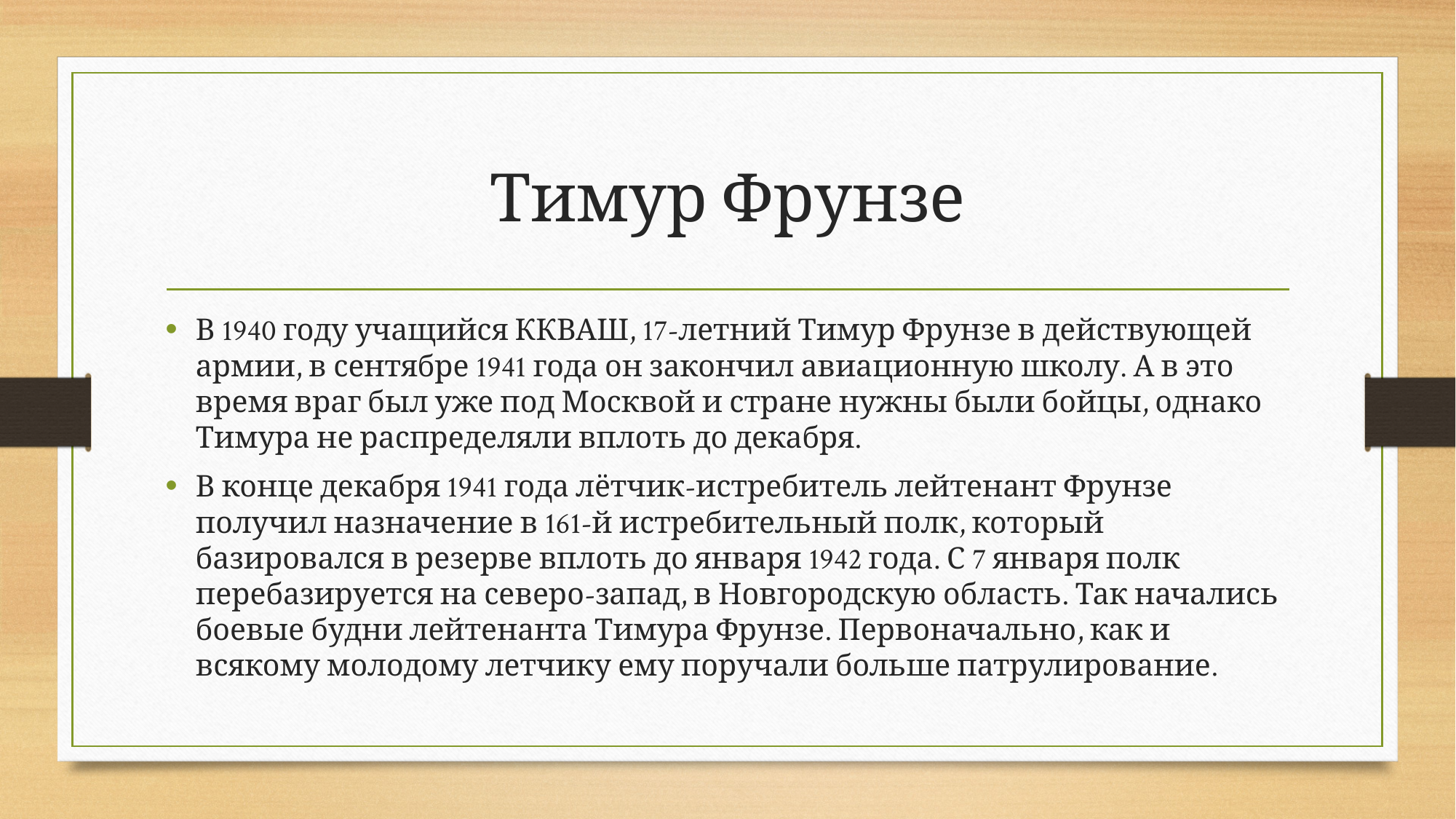

# Тимур Фрунзе
В 1940 году учащийся ККВАШ, 17-летний Тимур Фрунзе в действующей армии, в сентябре 1941 года он закончил авиационную школу. А в это время враг был уже под Москвой и стране нужны были бойцы, однако Тимура не распределяли вплоть до декабря.
В конце декабря 1941 года лётчик-истребитель лейтенант Фрунзе получил назначение в 161-й истребительный полк, который базировался в резерве вплоть до января 1942 года. С 7 января полк перебазируется на северо-запад, в Новгородскую область. Так начались боевые будни лейтенанта Тимура Фрунзе. Первоначально, как и всякому молодому летчику ему поручали больше патрулирование.